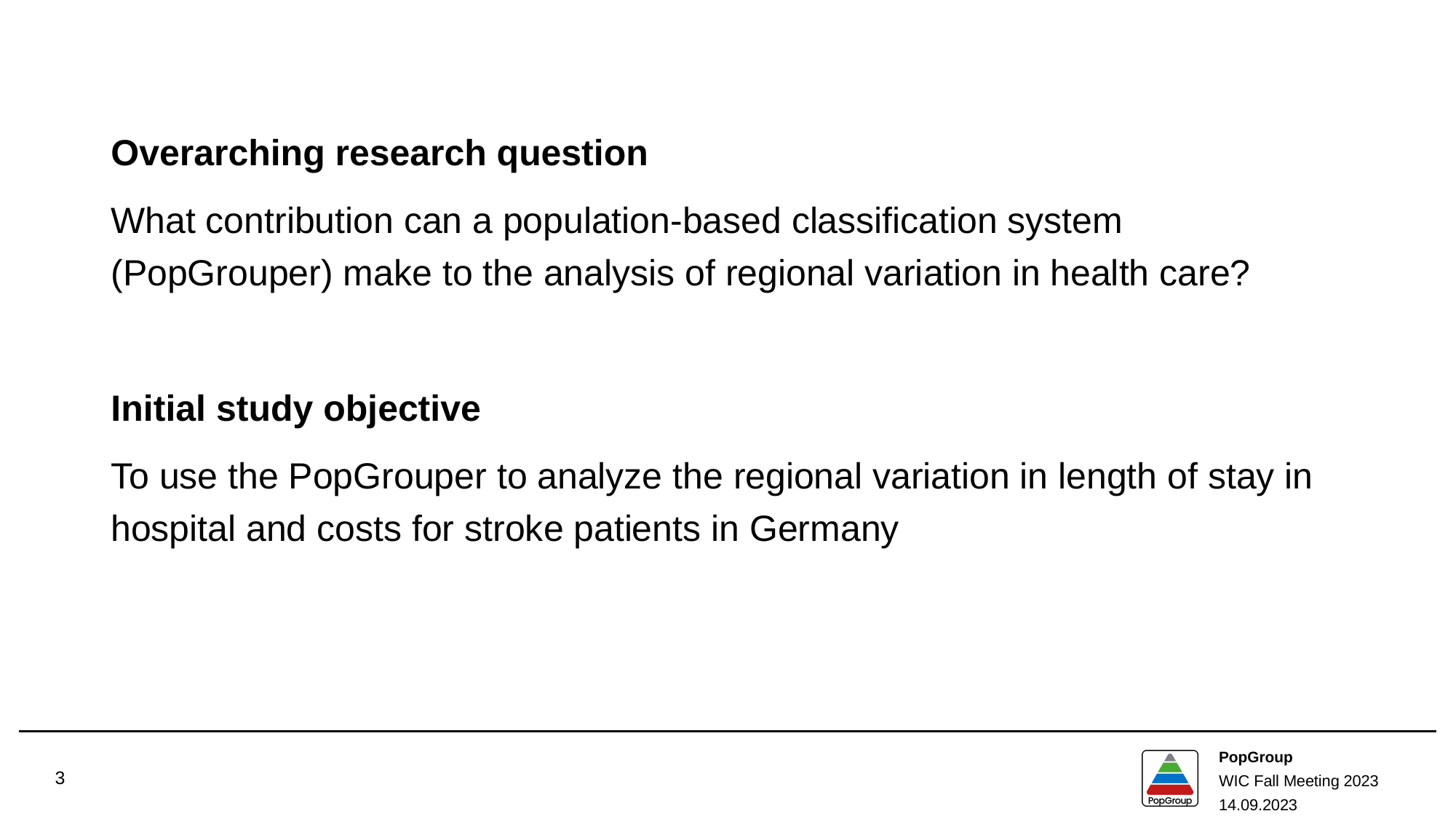

Overarching research question
What contribution can a population-based classification system (PopGrouper) make to the analysis of regional variation in health care?

Initial study objective
To use the PopGrouper to analyze the regional variation in length of stay in hospital and costs for stroke patients in Germany